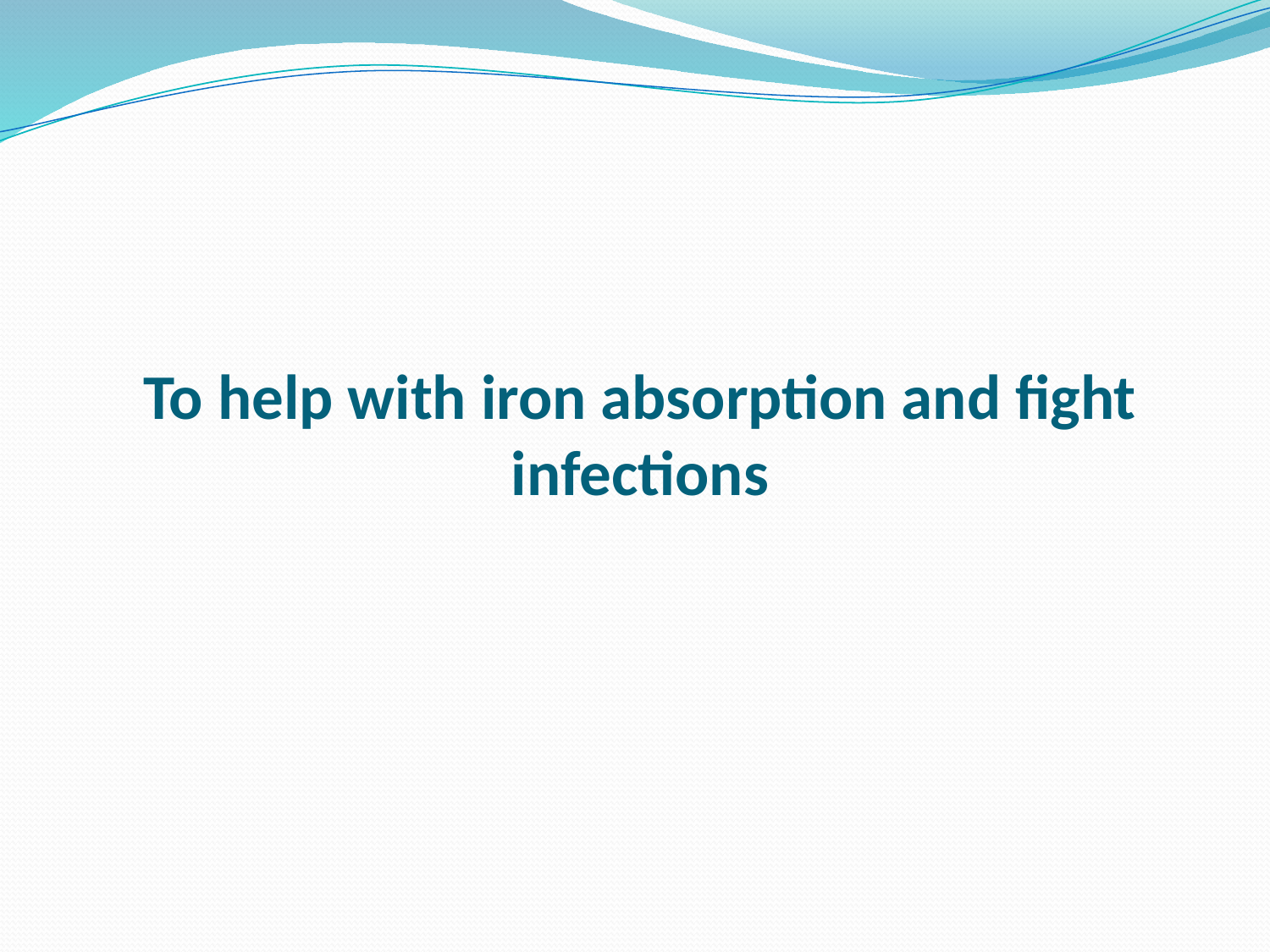

# To help with iron absorption and fight infections